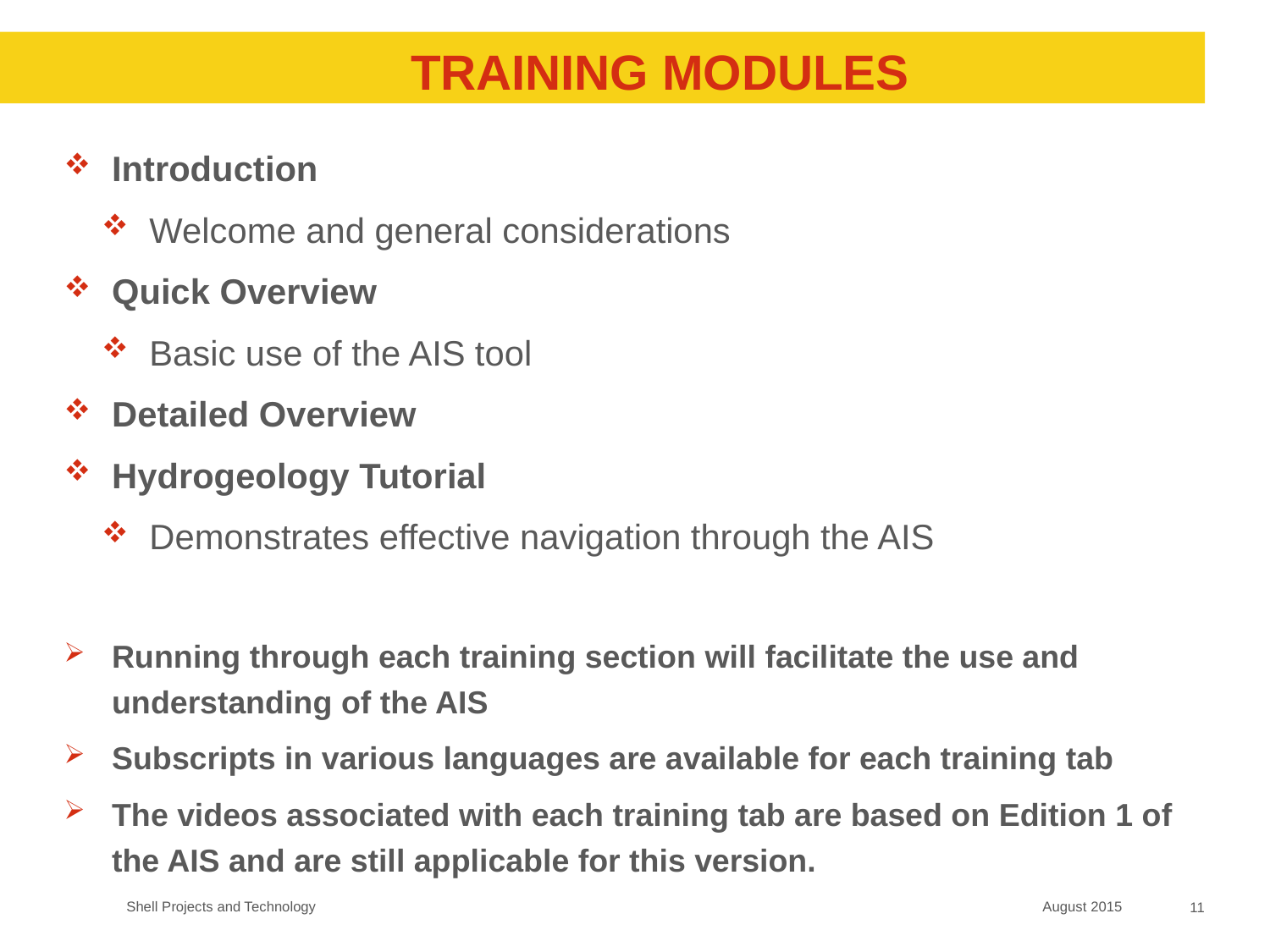

# Training modules
Introduction
Welcome and general considerations
Quick Overview
Basic use of the AIS tool
Detailed Overview
Hydrogeology Tutorial
Demonstrates effective navigation through the AIS

Running through each training section will facilitate the use and understanding of the AIS
Subscripts in various languages are available for each training tab
The videos associated with each training tab are based on Edition 1 of the AIS and are still applicable for this version.

August 2015
11